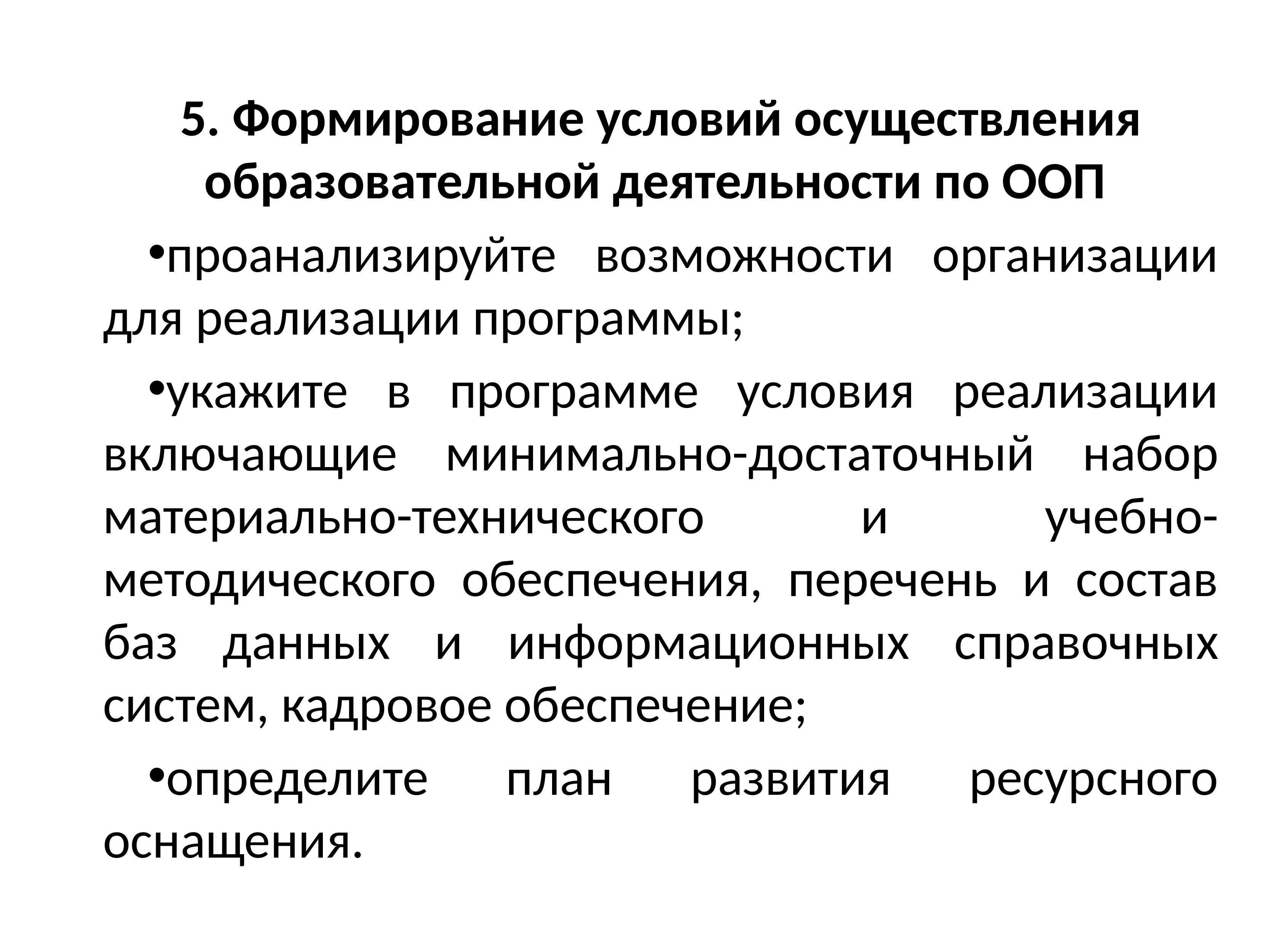

5. Формирование условий осуществления образовательной деятельности по ООП
проанализируйте возможности организации для реализации программы;
укажите в программе условия реализации включающие минимально-достаточный набор материально-технического и учебно-методического обеспечения, перечень и состав баз данных и информационных справочных систем, кадровое обеспечение;
определите план развития ресурсного оснащения.